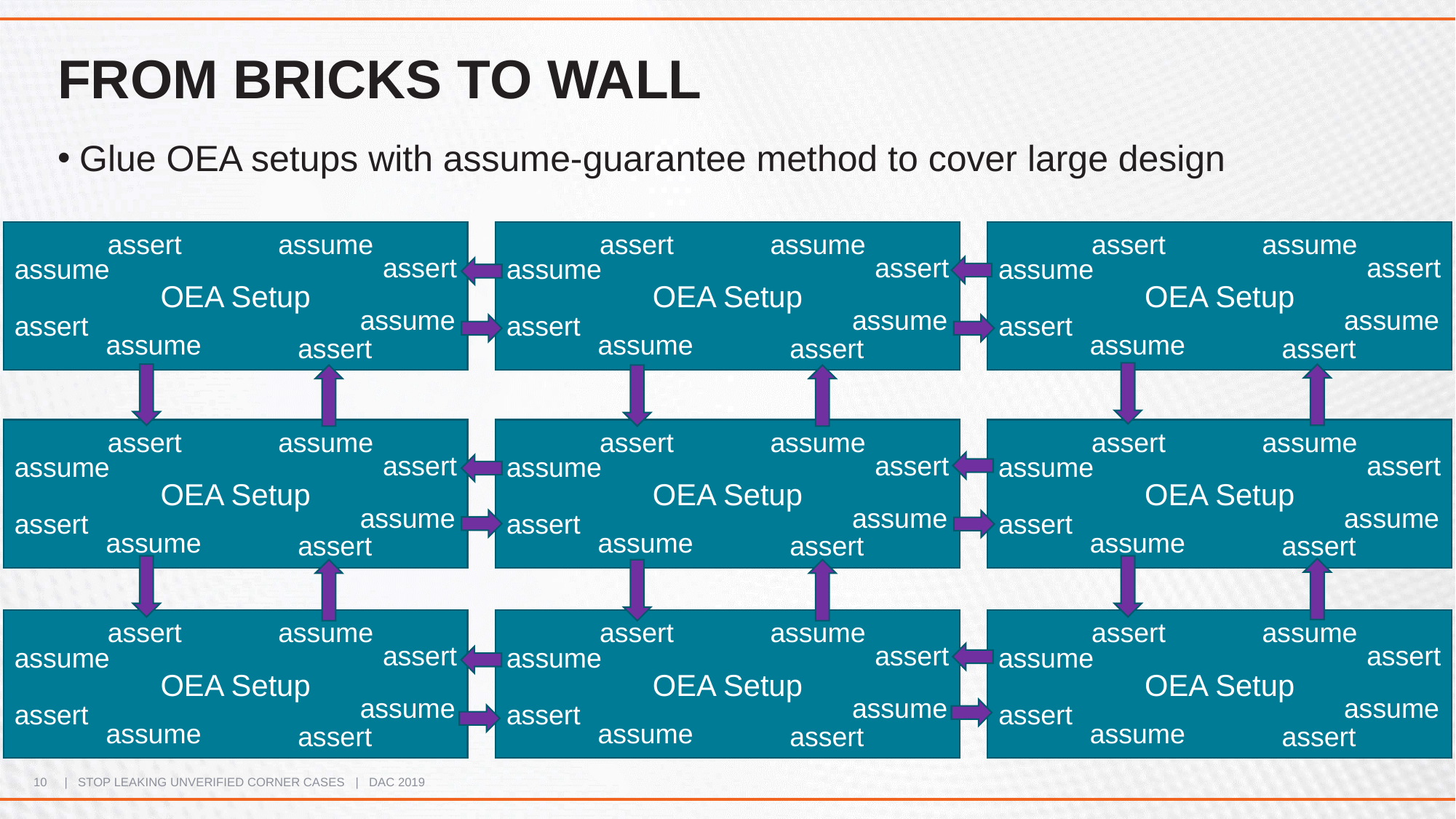

# From bricks to Wall
Glue OEA setups with assume-guarantee method to cover large design
OEA Setup
assert
assume
OEA Setup
assert
assume
OEA Setup
assert
assume
assert
assert
assert
assume
assume
assume

assume
assume
assume
assert
assert
assert

assume
assume
assume
assert
assert
assert

OEA Setup
assert
assume
OEA Setup
assert
assume
OEA Setup
assert
assume
assert
assert
assert
assume
assume
assume

assume
assume
assume
assert
assert
assert

assume
assume
assume
assert
assert
assert

OEA Setup
assert
assume
OEA Setup
assert
assume
OEA Setup
assert
assume
assert
assert
assert
assume
assume
assume

assume
assume
assume
assert
assert
assert

assume
assume
assume
assert
assert
assert